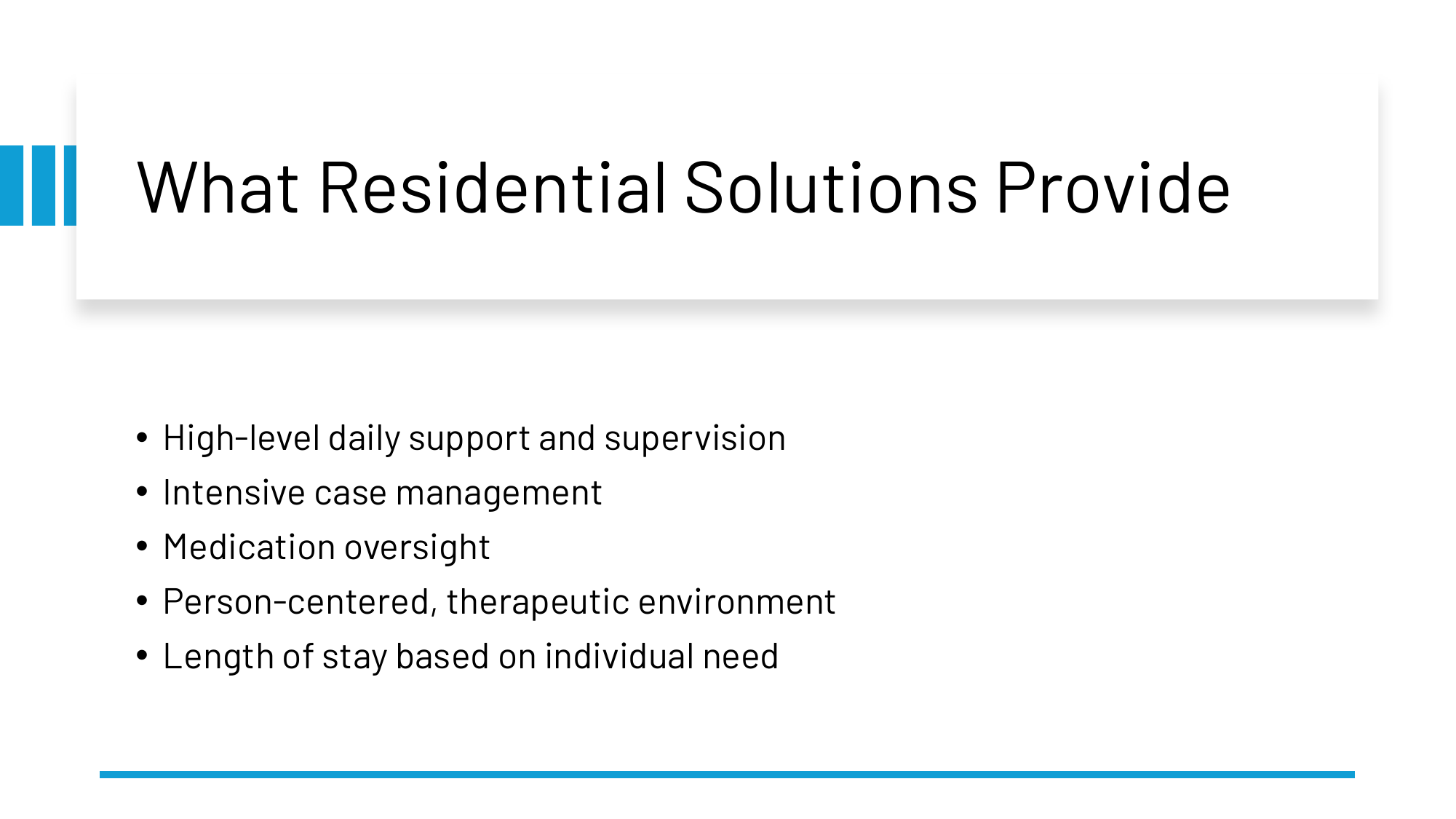

# What Residential Solutions Provide

High-level daily support and supervision
Intensive case management
Medication oversight
Person-centered, therapeutic environment
Length of stay based on individual need